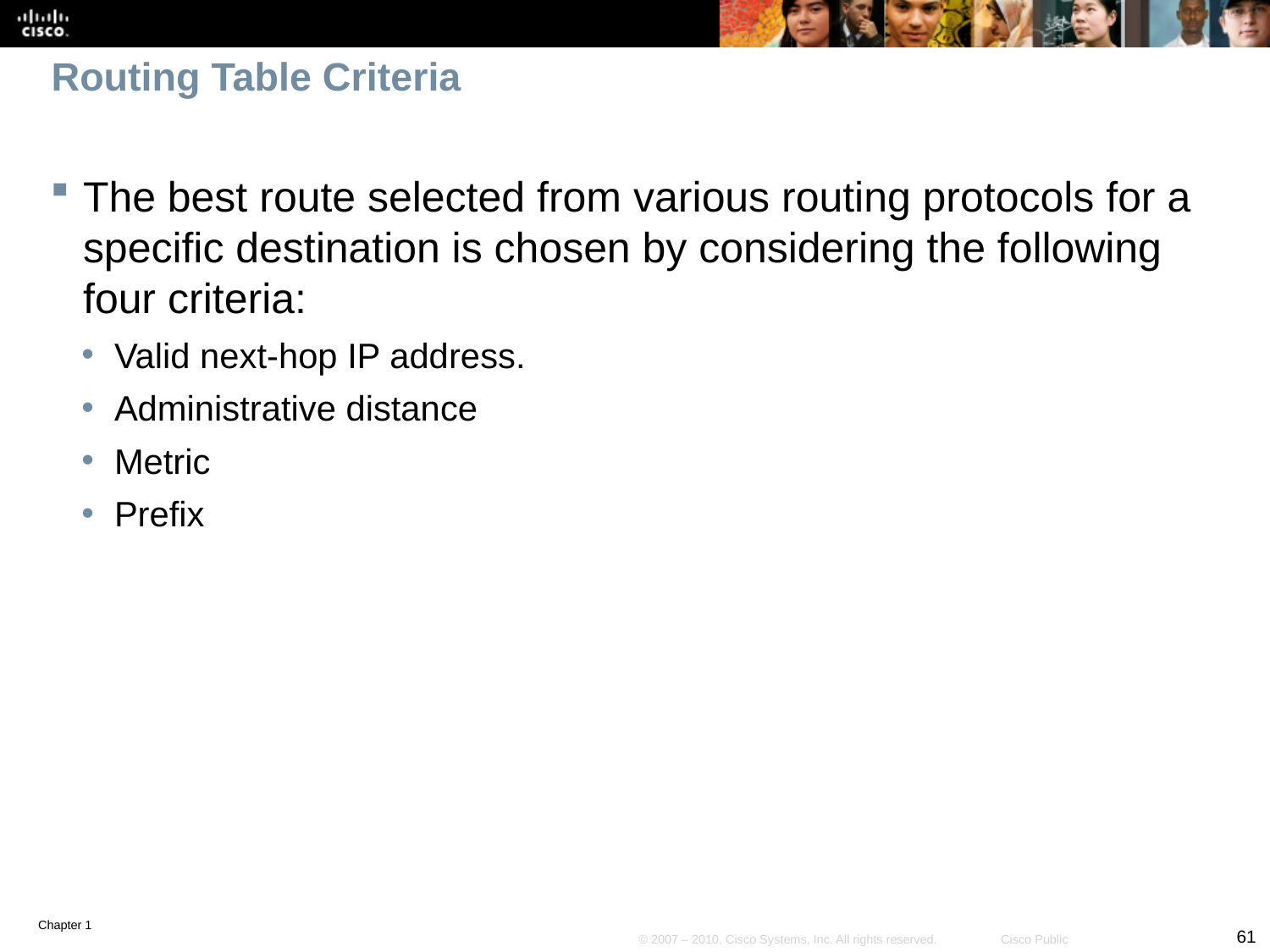

# Routing Table Criteria
The best route selected from various routing protocols for a specific destination is chosen by considering the following four criteria:
Valid next-hop IP address.
Administrative distance
Metric
Prefix